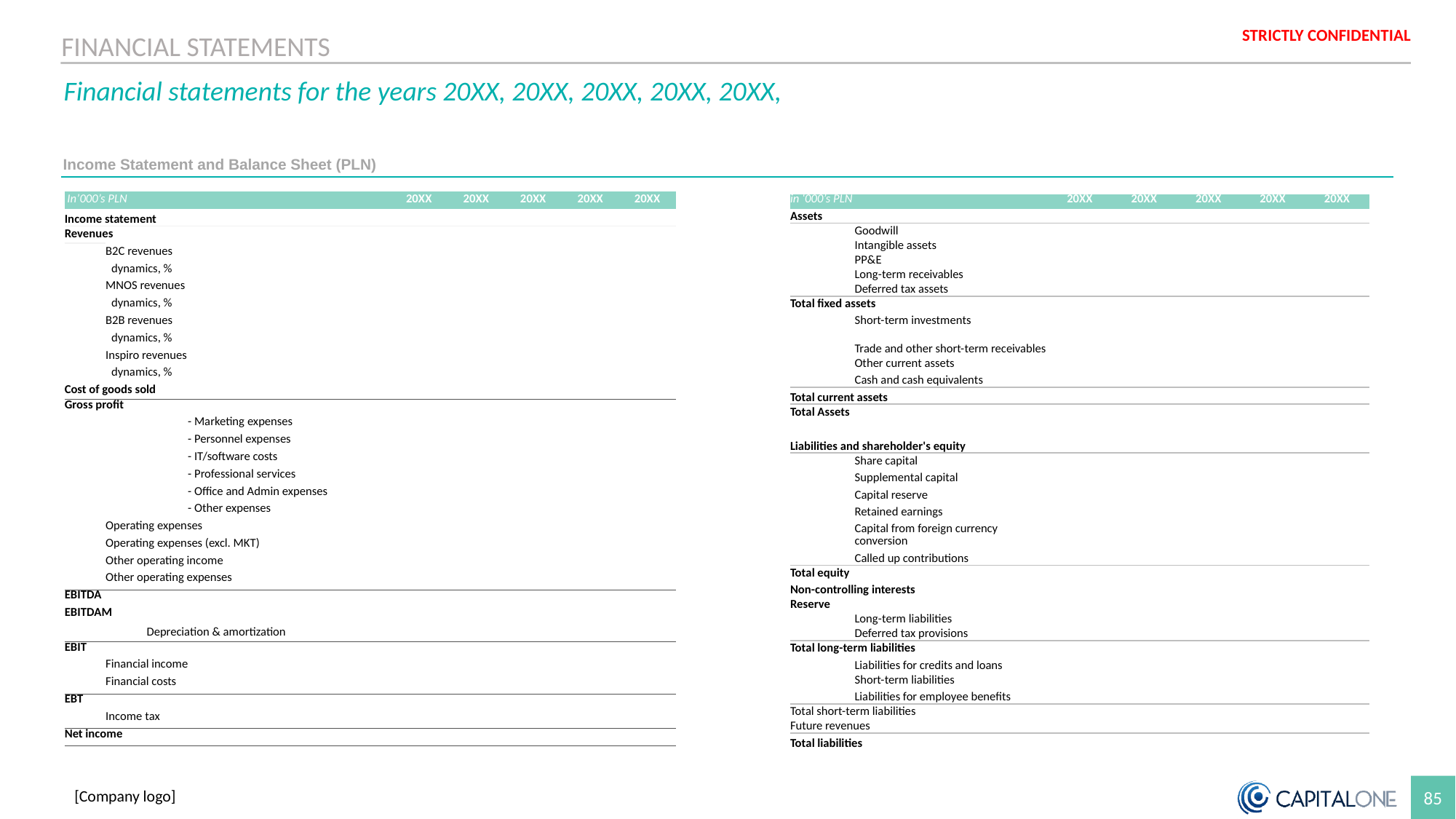

FINANCIAL STATEMENTS
Financial statements for the years 20XX, 20XX, 20XX, 20XX, 20XX,

Income Statement and Balance Sheet (PLN)

| In’000’s PLN |  |  |  |  |  |  | 20XX | 20XX | 20XX | 20XX | 20XX |
| --- | --- | --- | --- | --- | --- | --- | --- | --- | --- | --- | --- |
| Income statement |  |  |  |  |  |  |  |  |  |  |  |
| Revenues |  |  |  |  |  |  |  |  |  |  |  |
|  | B2C revenues |  |  |  |  |  |  |  |  |  |  |
|  | dynamics, % |  |  |  |  |  |  |  |  |  |  |
|  | MNOS revenues |  |  |  |  |  |  |  |  |  |  |
|  | dynamics, % |  |  |  |  |  |  |  |  |  |  |
|  | B2B revenues |  |  |  |  |  |  |  |  |  |  |
|  | dynamics, % |  |  |  |  |  |  |  |  |  |  |
|  | Inspiro revenues |  |  |  |  |  |  |  |  |  |  |
|  | dynamics, % |  |  |  |  |  |  |  |  |  |  |
| Cost of goods sold |  |  |  |  |  |  |  |  |  |  |  |
| Gross profit |  |  |  |  |  |  |  |  |  |  |  |
|  |  |  | - Marketing expenses |  |  |  |  |  |  |  |  |
|  |  |  | - Personnel expenses |  |  |  |  |  |  |  |  |
|  |  |  | - IT/software costs |  |  |  |  |  |  |  |  |
|  |  |  | - Professional services |  |  |  |  |  |  |  |  |
|  |  |  | - Office and Admin expenses |  |  |  |  |  |  |  |  |
|  |  |  | - Other expenses |  |  |  |  |  |  |  |  |
|  | Operating expenses |  |  |  |  |  |  |  |  |  |  |
|  | Operating expenses (excl. MKT) |  |  |  |  |  |  |  |  |  |  |
|  | Other operating income |  |  |  |  |  |  |  |  |  |  |
|  | Other operating expenses |  |  |  |  |  |  |  |  |  |  |
| EBITDA |  |  |  |  |  |  |  |  |  |  |  |
| EBITDAM |  |  |  |  |  |  |  |  |  |  |  |
|  |  | Depreciation & amortization |  |  |  |  |  |  |  |  |  |
| EBIT |  |  |  |  |  |  |  |  |  |  |  |
|  | Financial income |  |  |  |  |  |  |  |  |  |  |
|  | Financial costs |  |  |  |  |  |  |  |  |  |  |
| EBT |  |  |  |  |  |  |  |  |  |  |  |
|  | Income tax |  |  |  |  |  |  |  |  |  |  |
| Net income |  |  |  |  |  |  |  |  |  |  |  |
| in ‘000’s PLN |  |  |  | 20XX | 20XX | 20XX | 20XX | 20XX |
| --- | --- | --- | --- | --- | --- | --- | --- | --- |
| Assets |  |  |  |  |  |  |  |  |
|  | Goodwill |  |  |  |  |  |  |  |
|  | Intangible assets |  |  |  |  |  |  |  |
|  | PP&E |  |  |  |  |  |  |  |
|  | Long-term receivables |  |  |  |  |  |  |  |
|  | Deferred tax assets |  |  |  |  |  |  |  |
| Total fixed assets |  |  |  |  |  |  |  |  |
|  | Short-term investments |  |  |  |  |  |  |  |
|  | Trade and other short-term receivables |  |  |  |  |  |  |  |
|  | Other current assets |  |  |  |  |  |  |  |
|  | Cash and cash equivalents |  |  |  |  |  |  |  |
| Total current assets |  |  |  |  |  |  |  |  |
| Total Assets |  |  |  |  |  |  |  |  |
|  |  |  |  |  |  |  |  |  |
| Liabilities and shareholder's equity |  |  |  |  |  |  |  |  |
|  | Share capital |  |  |  |  |  |  |  |
|  | Supplemental capital |  |  |  |  |  |  |  |
|  | Capital reserve |  |  |  |  |  |  |  |
|  | Retained earnings |  |  |  |  |  |  |  |
|  | Capital from foreign currency conversion |  |  |  |  |  |  |  |
|  | Called up contributions |  |  |  |  |  |  |  |
| Total equity |  |  |  |  |  |  |  |  |
| Non-controlling interests |  |  |  |  |  |  |  |  |
| Reserve |  |  |  |  |  |  |  |  |
|  | Long-term liabilities |  |  |  |  |  |  |  |
|  | Deferred tax provisions |  |  |  |  |  |  |  |
| Total long-term liabilities |  |  |  |  |  |  |  |  |
|  | Liabilities for credits and loans |  |  |  |  |  |  |  |
|  | Short-term liabilities |  |  |  |  |  |  |  |
|  | Liabilities for employee benefits |  |  |  |  |  |  |  |
| Total short-term liabilities |  |  |  |  |  |  |  |  |
| Future revenues |  |  |  |  |  |  |  |  |
| Total liabilities |  |  |  |  |  |  |  |  |

Kolory przewodnie Prezentacji